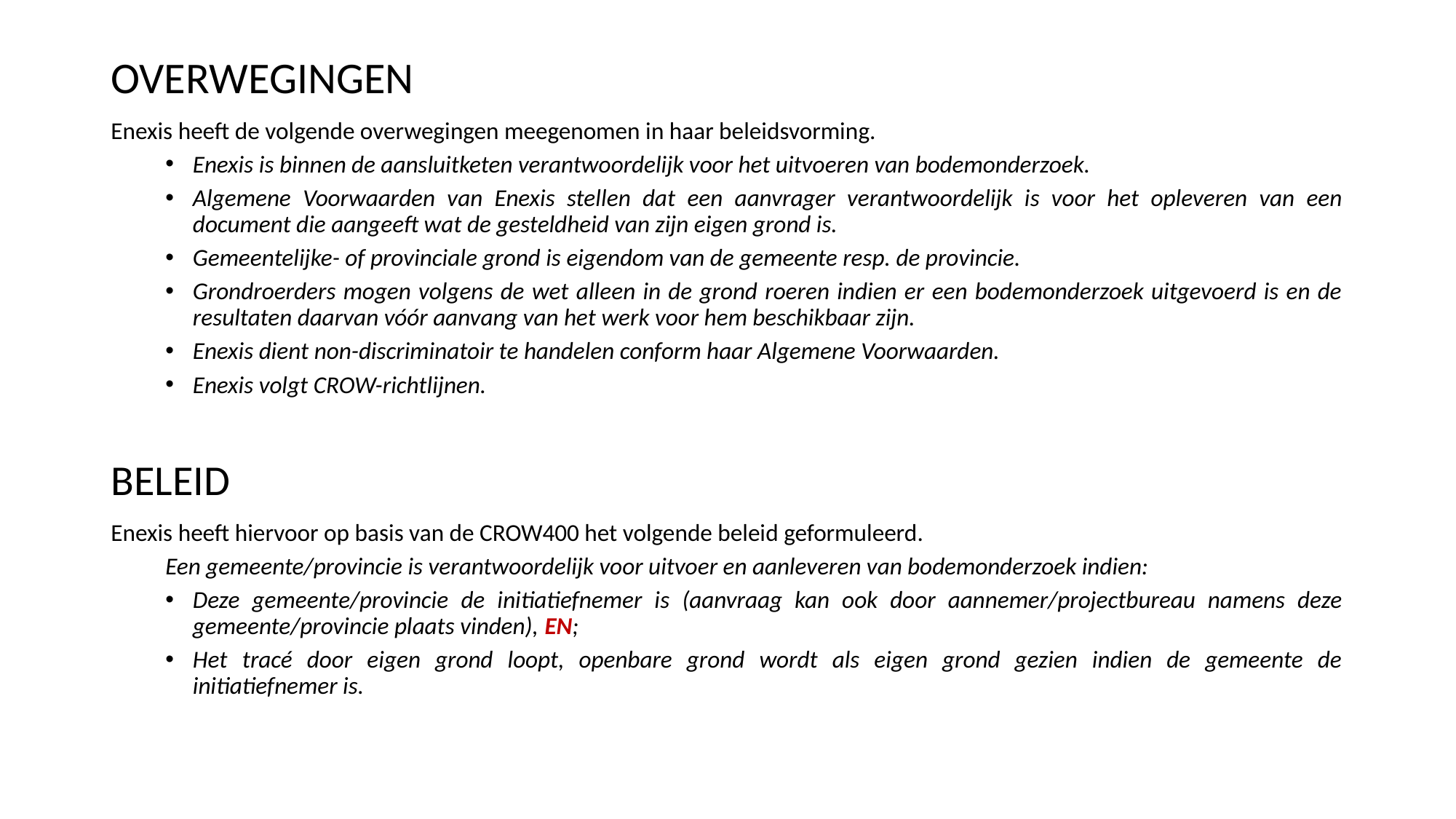

OVERWEGINGEN
Enexis heeft de volgende overwegingen meegenomen in haar beleidsvorming.
Enexis is binnen de aansluitketen verantwoordelijk voor het uitvoeren van bodemonderzoek.
Algemene Voorwaarden van Enexis stellen dat een aanvrager verantwoordelijk is voor het opleveren van een document die aangeeft wat de gesteldheid van zijn eigen grond is.
Gemeentelijke- of provinciale grond is eigendom van de gemeente resp. de provincie.
Grondroerders mogen volgens de wet alleen in de grond roeren indien er een bodemonderzoek uitgevoerd is en de resultaten daarvan vóór aanvang van het werk voor hem beschikbaar zijn.
Enexis dient non-discriminatoir te handelen conform haar Algemene Voorwaarden.
Enexis volgt CROW-richtlijnen.
# BELEID
Enexis heeft hiervoor op basis van de CROW400 het volgende beleid geformuleerd.
Een gemeente/provincie is verantwoordelijk voor uitvoer en aanleveren van bodemonderzoek indien:
Deze gemeente/provincie de initiatiefnemer is (aanvraag kan ook door aannemer/projectbureau namens deze gemeente/provincie plaats vinden), EN;
Het tracé door eigen grond loopt, openbare grond wordt als eigen grond gezien indien de gemeente de initiatiefnemer is.